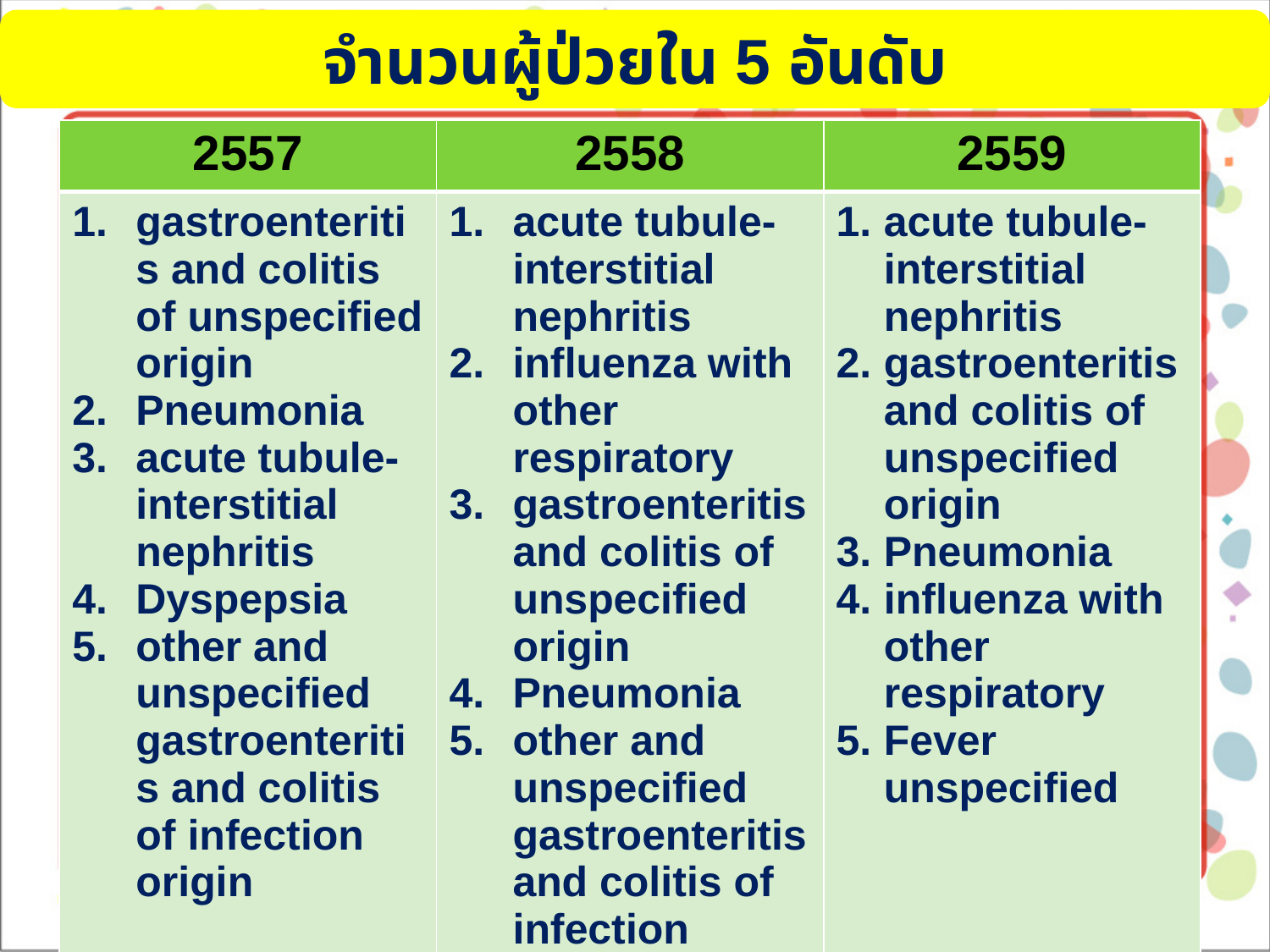

จำนวนผู้ป่วยใน 5 อันดับ
| 2557 | 2558 | 2559 |
| --- | --- | --- |
| gastroenteritis and colitis of unspecified origin Pneumonia acute tubule-interstitial nephritis Dyspepsia other and unspecified gastroenteritis and colitis of infection origin | acute tubule-interstitial nephritis influenza with other respiratory gastroenteritis and colitis of unspecified origin Pneumonia other and unspecified gastroenteritis and colitis of infection origin | acute tubule-interstitial nephritis gastroenteritis and colitis of unspecified origin Pneumonia influenza with other respiratory Fever unspecified |